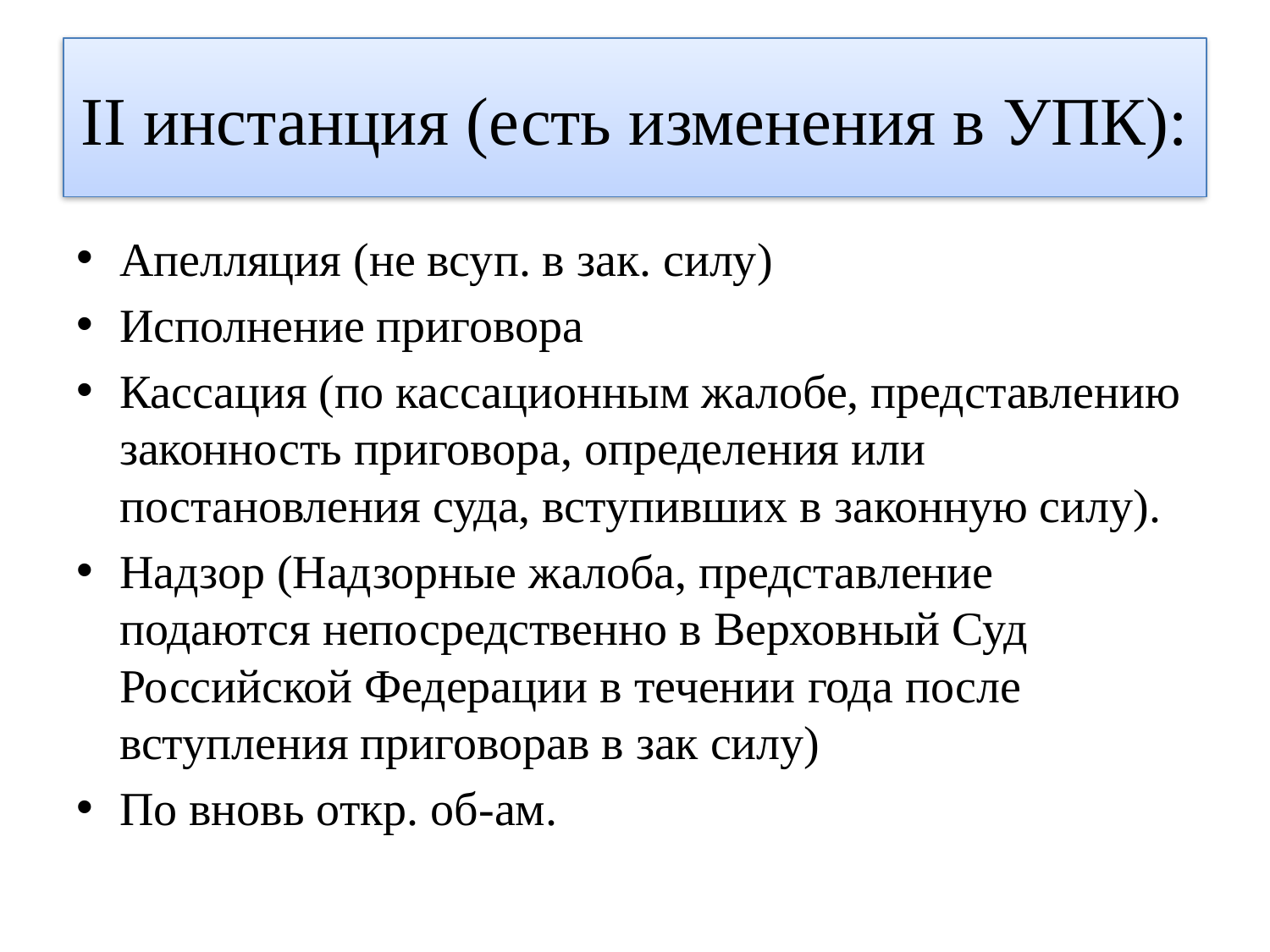

# II инстанция (есть изменения в УПК):
Апелляция (не всуп. в зак. силу)
Исполнение приговора
Кассация (по кассационным жалобе, представлению законность приговора, определения или постановления суда, вступивших в законную силу).
Надзор (Надзорные жалоба, представление подаются непосредственно в Верховный Суд Российской Федерации в течении года после вступления приговорав в зак силу)
По вновь откр. об-ам.